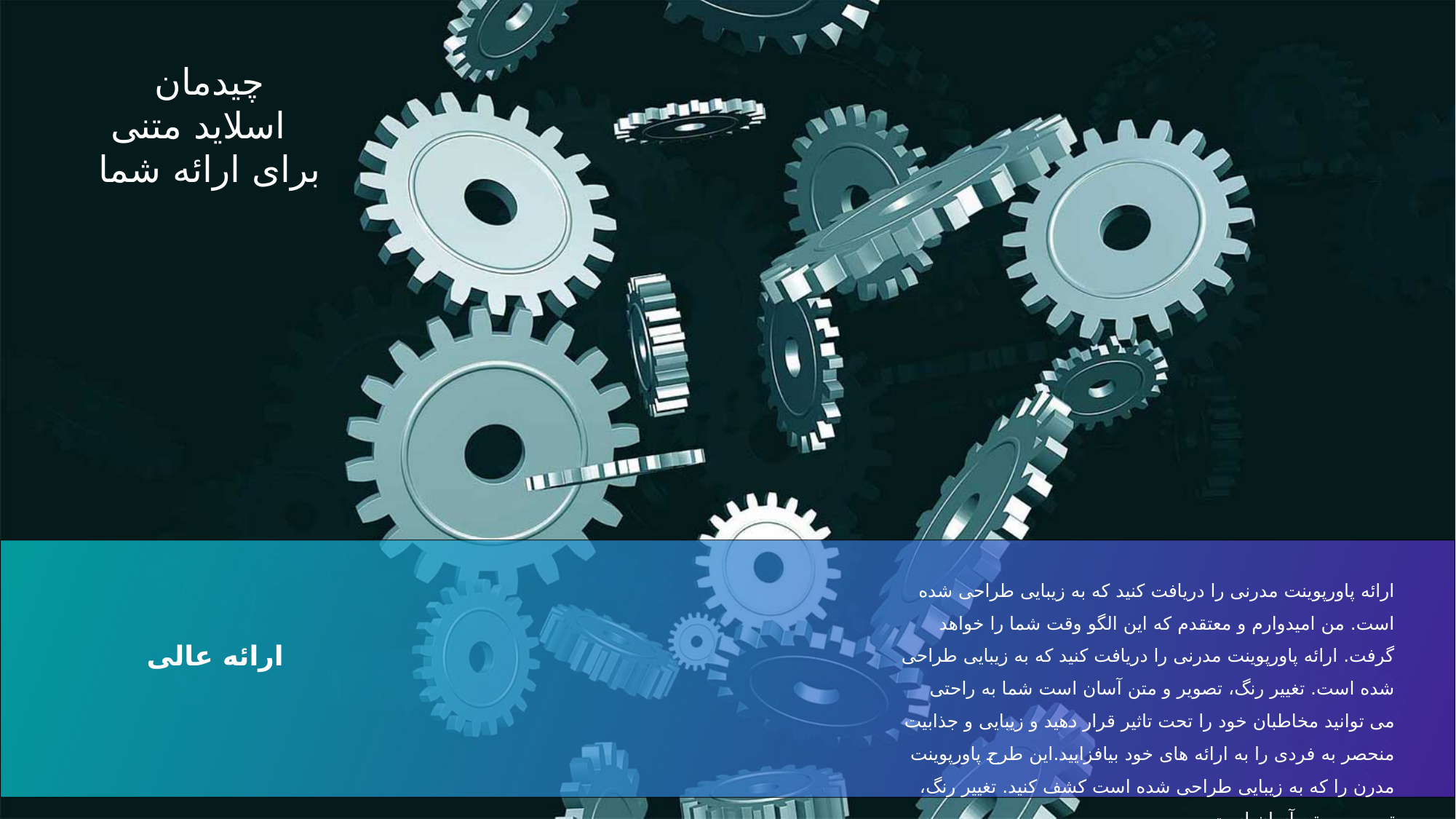

چیدمان
  اسلاید متنی
برای ارائه شما

ارائه پاورپوینت مدرنی را دریافت کنید که به زیبایی طراحی شده است. من امیدوارم و معتقدم که این الگو وقت شما را خواهد گرفت. ارائه پاورپوینت مدرنی را دریافت کنید که به زیبایی طراحی شده است. تغییر رنگ، تصویر و متن آسان است شما به راحتی می توانید مخاطبان خود را تحت تاثیر قرار دهید و زیبایی و جذابیت منحصر به فردی را به ارائه های خود بیافزایید.این طرح پاورپوینت مدرن را که به زیبایی طراحی شده است کشف کنید. تغییر رنگ، تصویر و متن آسان است.
ارائه عالی